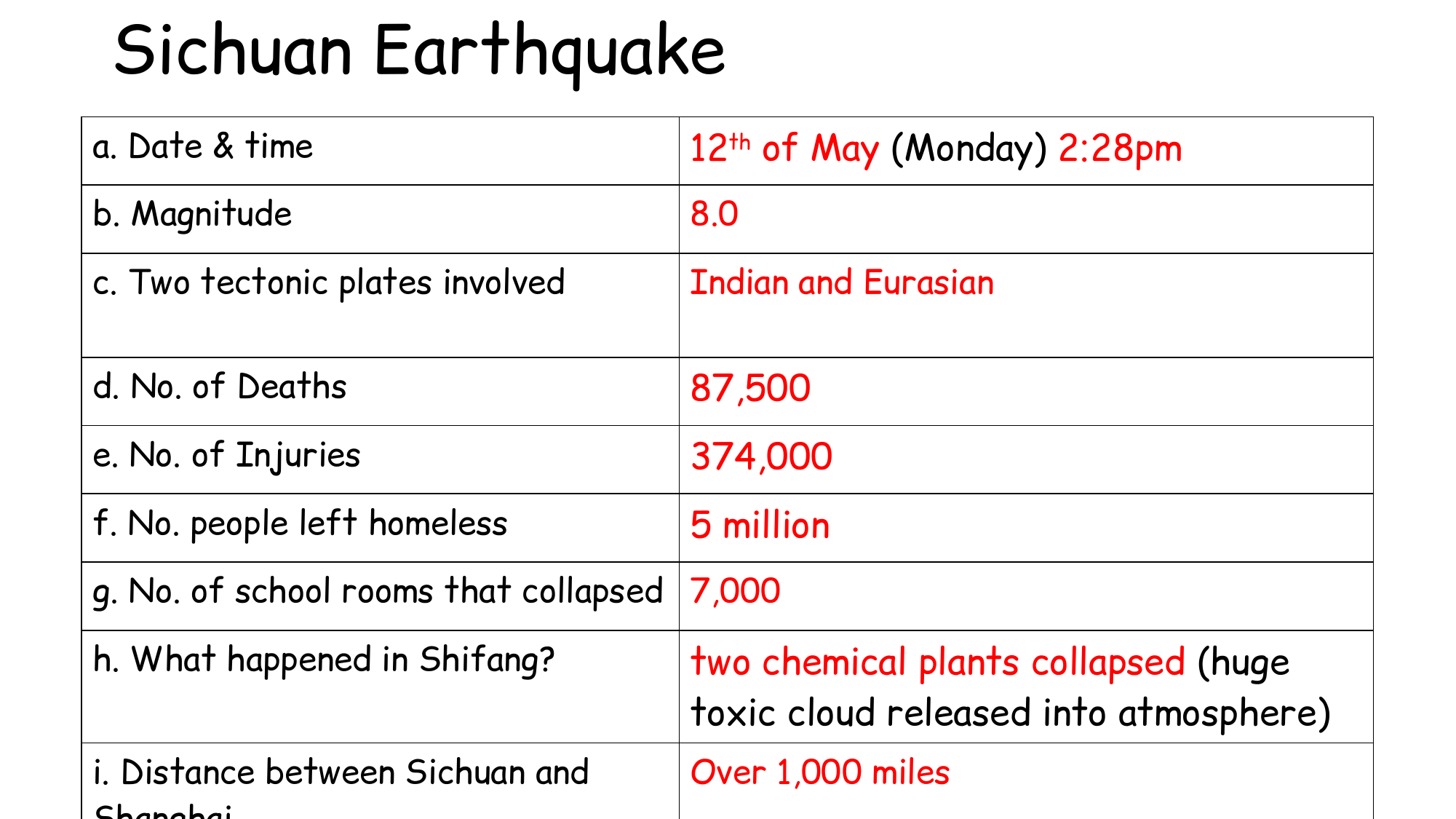

# Sichuan Earthquake
| a. Date & time | 12th of May (Monday) 2:28pm |
| --- | --- |
| b. Magnitude | 8.0 |
| c. Two tectonic plates involved | Indian and Eurasian |
| d. No. of Deaths | 87,500 |
| e. No. of Injuries | 374,000 |
| f. No. people left homeless | 5 million |
| g. No. of school rooms that collapsed | 7,000 |
| h. What happened in Shifang? | two chemical plants collapsed (huge toxic cloud released into atmosphere) |
| i. Distance between Sichuan and Shanghai | Over 1,000 miles |